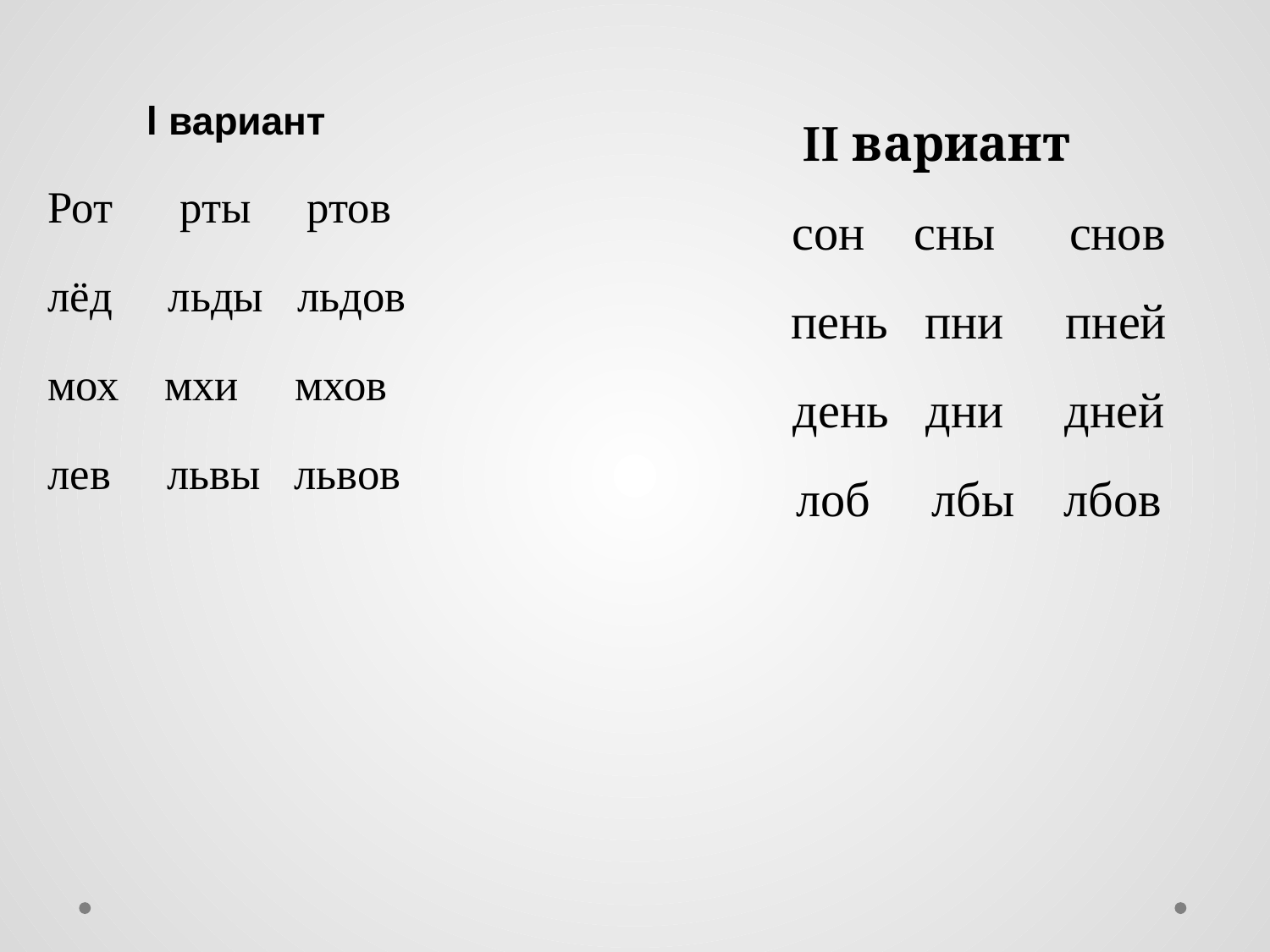

I вариант
Рот      рты     ртов
лёд     льды   льдов
мох    мхи     мхов
лев     львы   львов
 II вариант
        сон    сны      снов
        пень   пни     пней
        день   дни     дней
        лоб     лбы    лбов